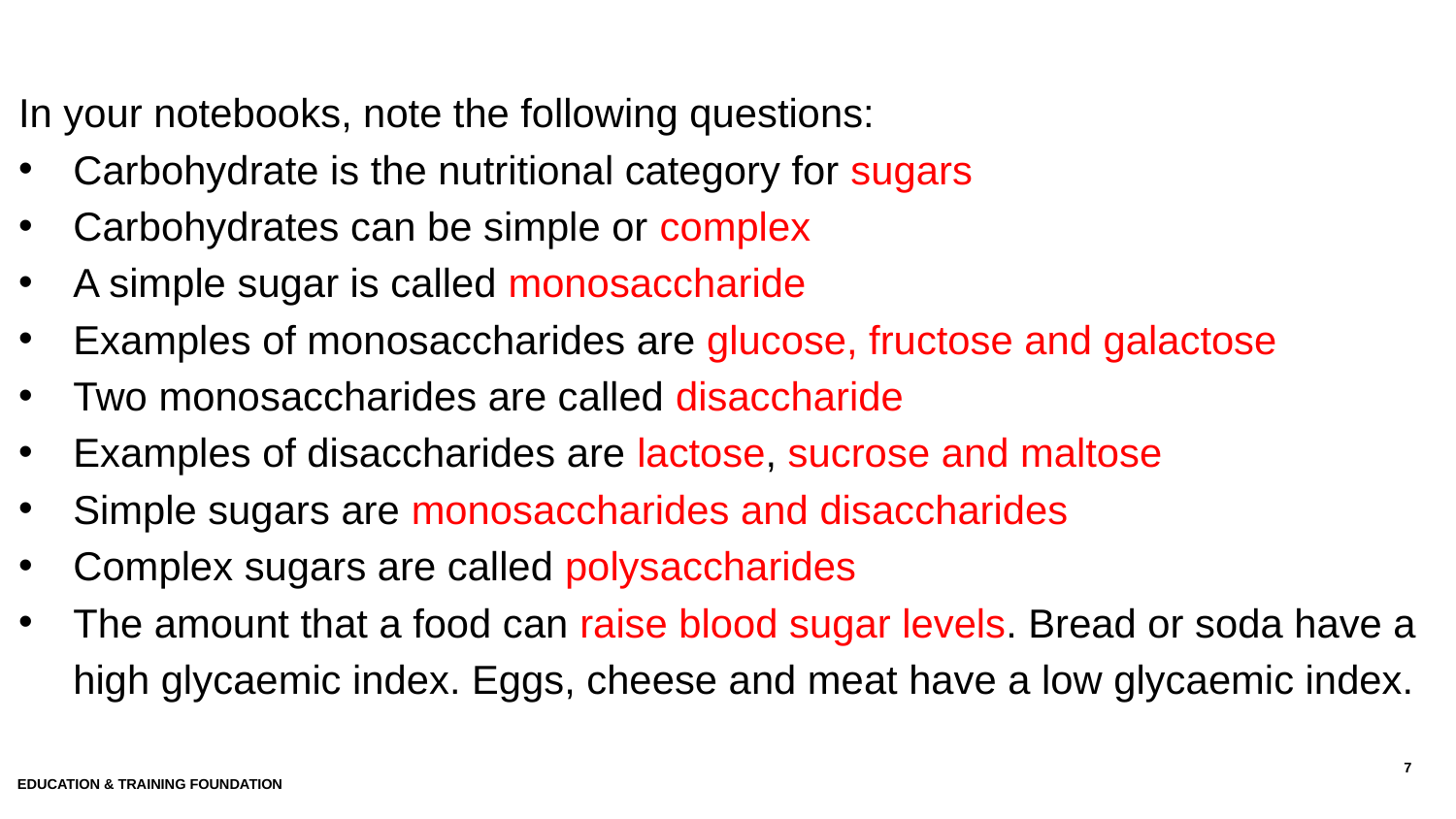

In your notebooks, note the following questions:
Carbohydrate is the nutritional category for sugars
Carbohydrates can be simple or complex
A simple sugar is called monosaccharide
Examples of monosaccharides are glucose, fructose and galactose
Two monosaccharides are called disaccharide
Examples of disaccharides are lactose, sucrose and maltose
Simple sugars are monosaccharides and disaccharides
Complex sugars are called polysaccharides
The amount that a food can raise blood sugar levels. Bread or soda have a high glycaemic index. Eggs, cheese and meat have a low glycaemic index.

7
Education & Training Foundation